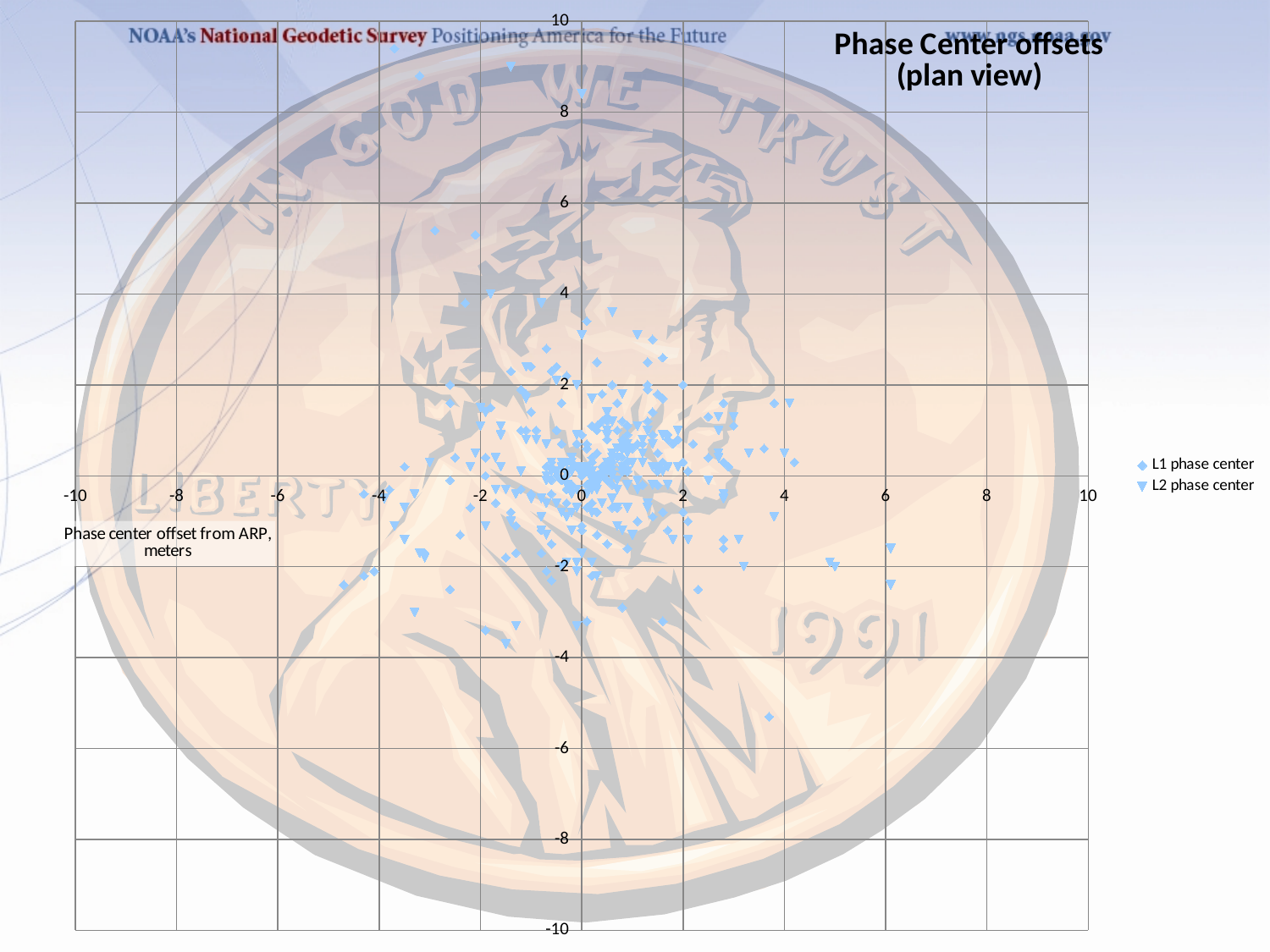

### Chart: Phase Center offsets
(plan view)

| Category |  |  |
|---|---|---|